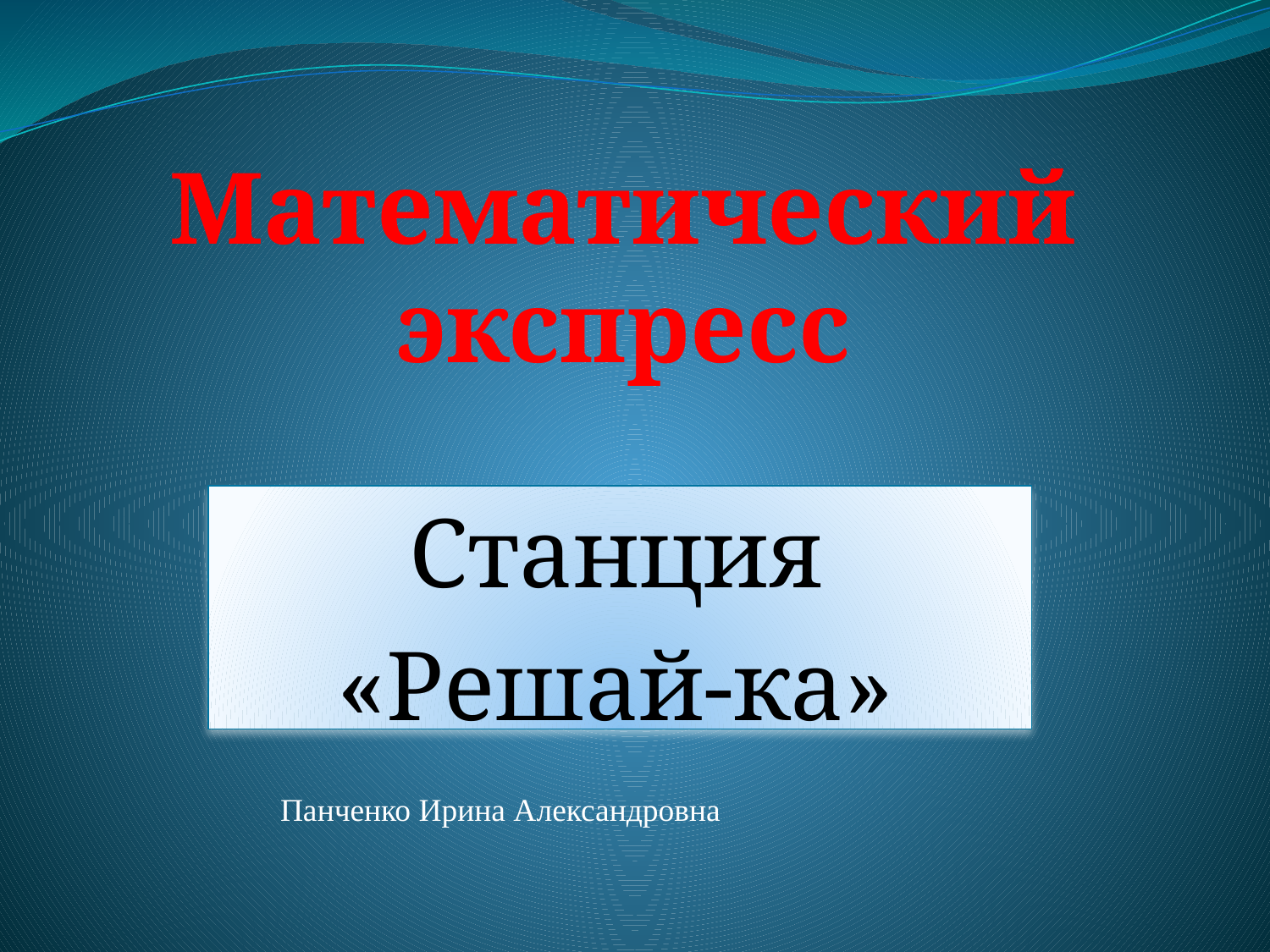

# Математический экспресс
Станция
«Решай-ка»
Панченко Ирина Александровна